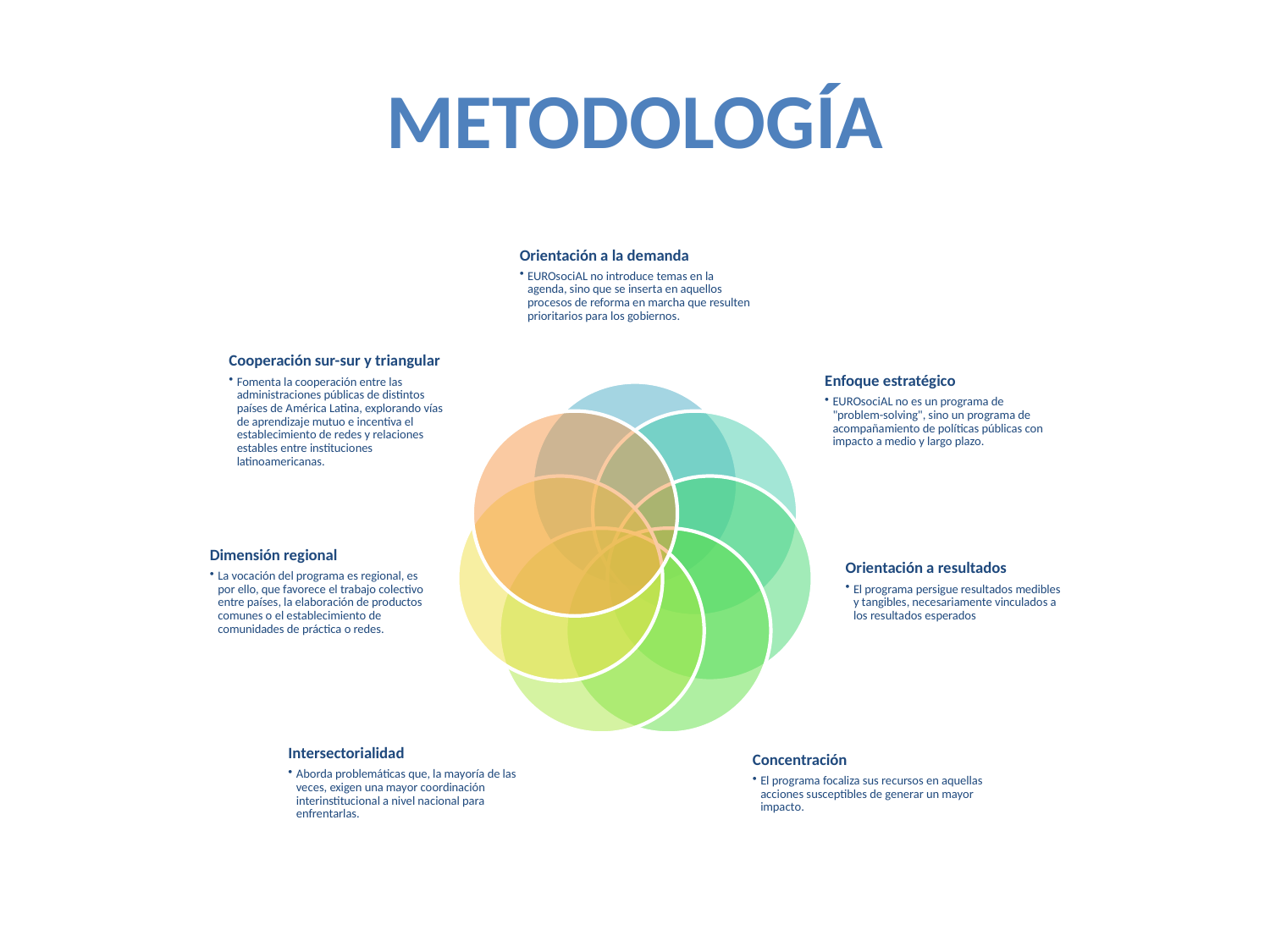

# Metodología
Orientación a la demanda
EUROsociAL no introduce temas en la agenda, sino que se inserta en aquellos procesos de reforma en marcha que resulten prioritarios para los gobiernos.
Enfoque estratégico
EUROsociAL no es un programa de "problem-solving", sino un programa de acompañamiento de políticas públicas con impacto a medio y largo plazo.
Orientación a resultados
El programa persigue resultados medibles y tangibles, necesariamente vinculados a los resultados esperados
Concentración
El programa focaliza sus recursos en aquellas acciones susceptibles de generar un mayor impacto.
Intersectorialidad
Aborda problemáticas que, la mayoría de las veces, exigen una mayor coordinación interinstitucional a nivel nacional para enfrentarlas.
Dimensión regional
La vocación del programa es regional, es por ello, que favorece el trabajo colectivo entre países, la elaboración de productos comunes o el establecimiento de comunidades de práctica o redes.
Cooperación sur-sur y triangular
Fomenta la cooperación entre las administraciones públicas de distintos países de América Latina, explorando vías de aprendizaje mutuo e incentiva el establecimiento de redes y relaciones estables entre instituciones latinoamericanas.